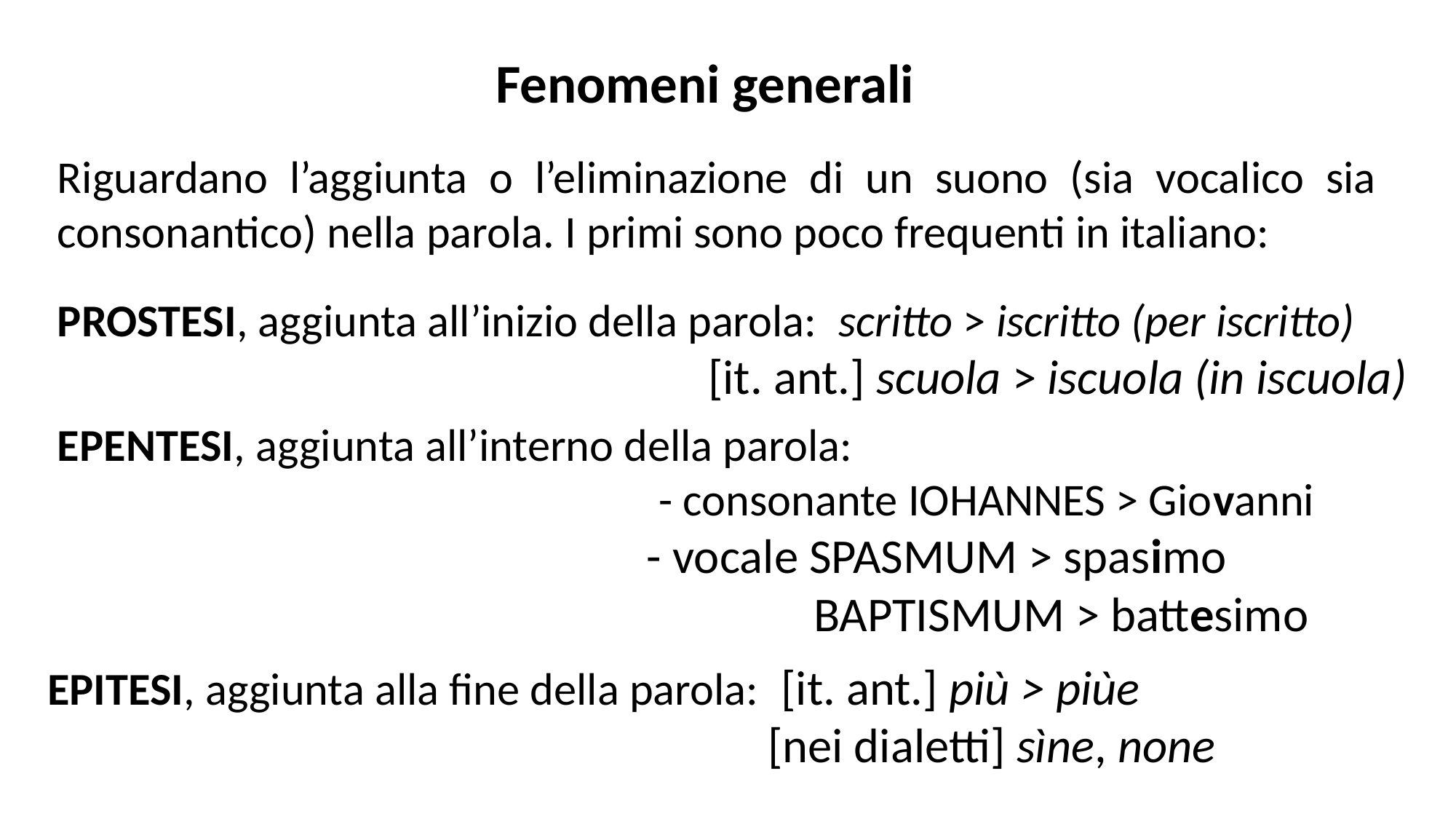

Fenomeni generali
Riguardano l’aggiunta o l’eliminazione di un suono (sia vocalico sia consonantico) nella parola. I primi sono poco frequenti in italiano:
PROSTESI, aggiunta all’inizio della parola:  scritto > iscritto (per iscritto)
                                                           [it. ant.] scuola > iscuola (in iscuola)
EPENTESI, aggiunta all’interno della parola:
                                                          - consonante IOHANNES > Giovanni
                                                      - vocale SPASMUM > spasimo
                                                                     BAPTISMUM > battesimo
EPITESI, aggiunta alla fine della parola:  [it. ant.] più > piùe
                                                                  [nei dialetti] sìne, none